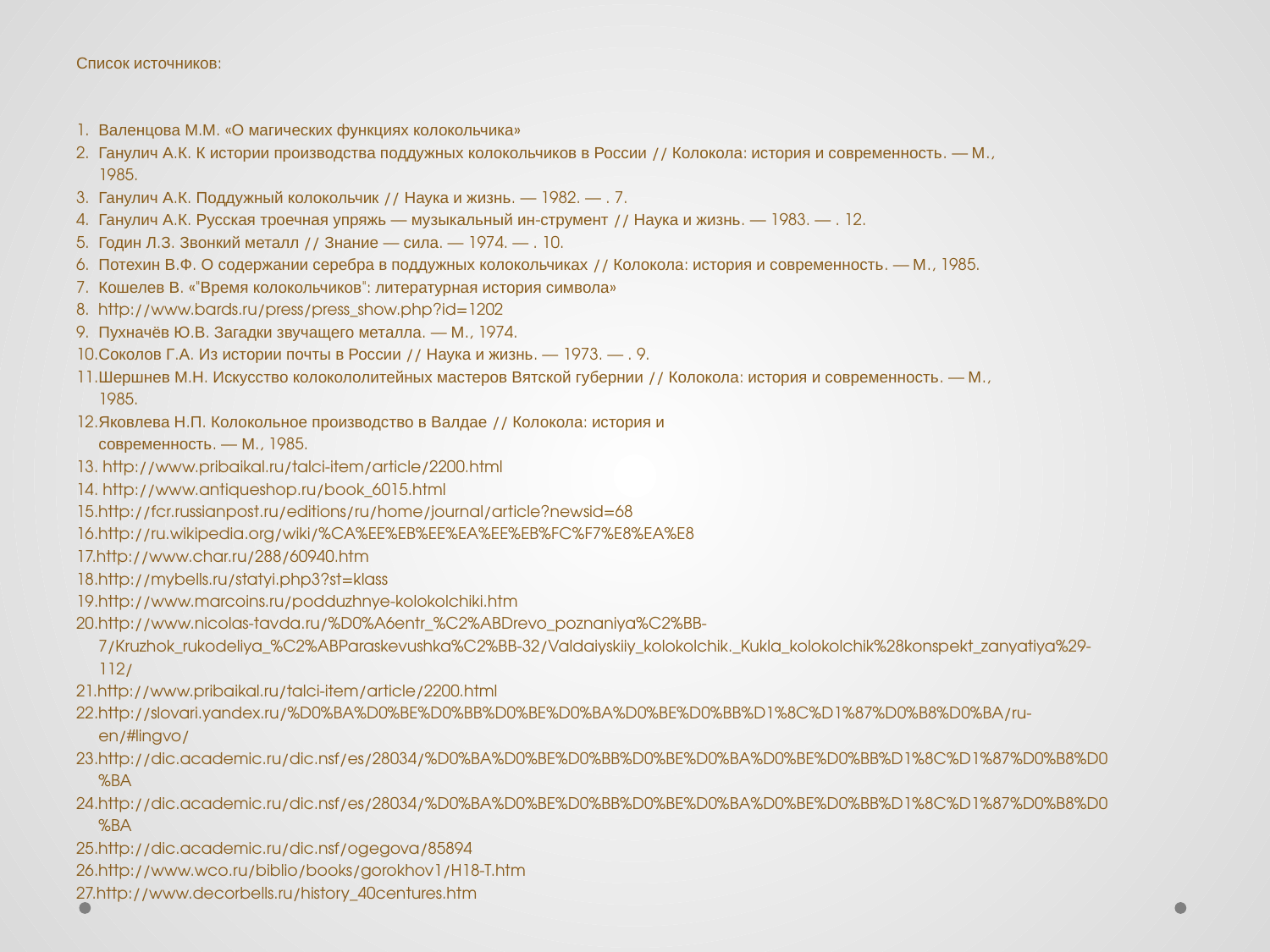

Список источников:

1.  Валенцова М.М. «О магических функциях колокольчика»
2.  Ганулич А.К. К истории производства поддужных колокольчиков в России // Колокола: история и современность. — М.,
     1985.
3.  Ганулич А.К. Поддужный колокольчик // Наука и жизнь. — 1982. — . 7.
4.  Ганулич А.К. Русская троечная упряжь — музыкальный ин-струмент // Наука и жизнь. — 1983. — . 12.
5.  Годин Л.З. Звонкий металл // Знание — сила. — 1974. — . 10.
6.  Потехин В.Ф. О содержании серебра в поддужных колокольчиках // Колокола: история и современность. — М., 1985.
7.  Кошелев В. «"Время колокольчиков": литературная история символа»
8.  http://www.bards.ru/press/press_show.php?id=1202
9.  Пухначёв Ю.В. Загадки звучащего металла. — М., 1974.
10.Соколов Г.А. Из истории почты в России // Наука и жизнь. — 1973. — . 9.
11.Шершнев М.Н. Искусство колокололитейных мастеров Вятской губернии // Колокола: история и современность. — М.,
     1985.
12.Яковлева Н.П. Колокольное производство в Валдае // Колокола: история и
     современность. — М., 1985.
13. http://www.pribaikal.ru/talci-item/article/2200.html
14. http://www.antiqueshop.ru/book_6015.html
15.http://fcr.russianpost.ru/editions/ru/home/journal/article?newsid=68
16.http://ru.wikipedia.org/wiki/%CA%EE%EB%EE%EA%EE%EB%FC%F7%E8%EA%E8
17.http://www.char.ru/288/60940.htm
18.http://mybells.ru/statyi.php3?st=klass
19.http://www.marcoins.ru/podduzhnye-kolokolchiki.htm
20.http://www.nicolas-tavda.ru/%D0%A6entr_%C2%ABDrevo_poznaniya%C2%BB-
     7/Kruzhok_rukodeliya_%C2%ABParaskevushka%C2%BB-32/Valdaiyskiiy_kolokolchik._Kukla_kolokolchik%28konspekt_zanyatiya%29-
     112/
21.http://www.pribaikal.ru/talci-item/article/2200.html
22.http://slovari.yandex.ru/%D0%BA%D0%BE%D0%BB%D0%BE%D0%BA%D0%BE%D0%BB%D1%8C%D1%87%D0%B8%D0%BA/ru-
     en/#lingvo/
23.http://dic.academic.ru/dic.nsf/es/28034/%D0%BA%D0%BE%D0%BB%D0%BE%D0%BA%D0%BE%D0%BB%D1%8C%D1%87%D0%B8%D0
     %BA
24.http://dic.academic.ru/dic.nsf/es/28034/%D0%BA%D0%BE%D0%BB%D0%BE%D0%BA%D0%BE%D0%BB%D1%8C%D1%87%D0%B8%D0
     %BA
25.http://dic.academic.ru/dic.nsf/ogegova/85894
26.http://www.wco.ru/biblio/books/gorokhov1/H18-T.htm
27.http://www.decorbells.ru/history_40centures.htm